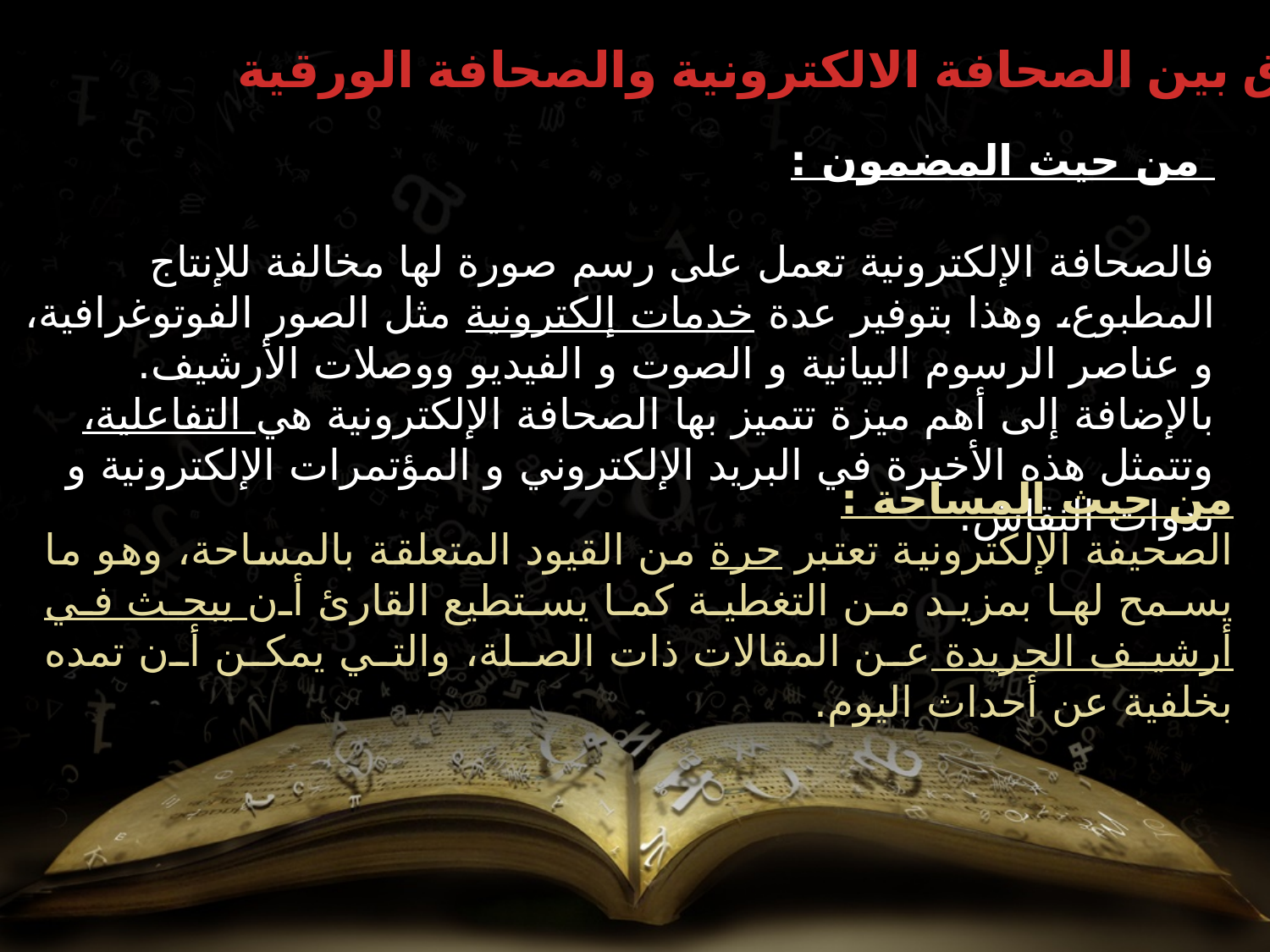

الفرق بين الصحافة الالكترونية والصحافة الورقية:
 من حيث المضمون :

فالصحافة الإلكترونية تعمل على رسم صورة لها مخالفة للإنتاج المطبوع، وهذا بتوفير عدة خدمات إلكترونية مثل الصور الفوتوغرافية، و عناصر الرسوم البيانية و الصوت و الفيديو ووصلات الأرشيف. بالإضافة إلى أهم ميزة تتميز بها الصحافة الإلكترونية هي التفاعلية، وتتمثل هذه الأخيرة في البريد الإلكتروني و المؤتمرات الإلكترونية و ندوات النقاش.

من حيث المساحة :
الصحيفة الإلكترونية تعتبر حرة من القيود المتعلقة بالمساحة، وهو ما يسمح لها بمزيد من التغطية كما يستطيع القارئ أن يبحث في أرشيف الجريدة عن المقالات ذات الصلة، والتي يمكن أن تمده بخلفية عن أحداث اليوم.